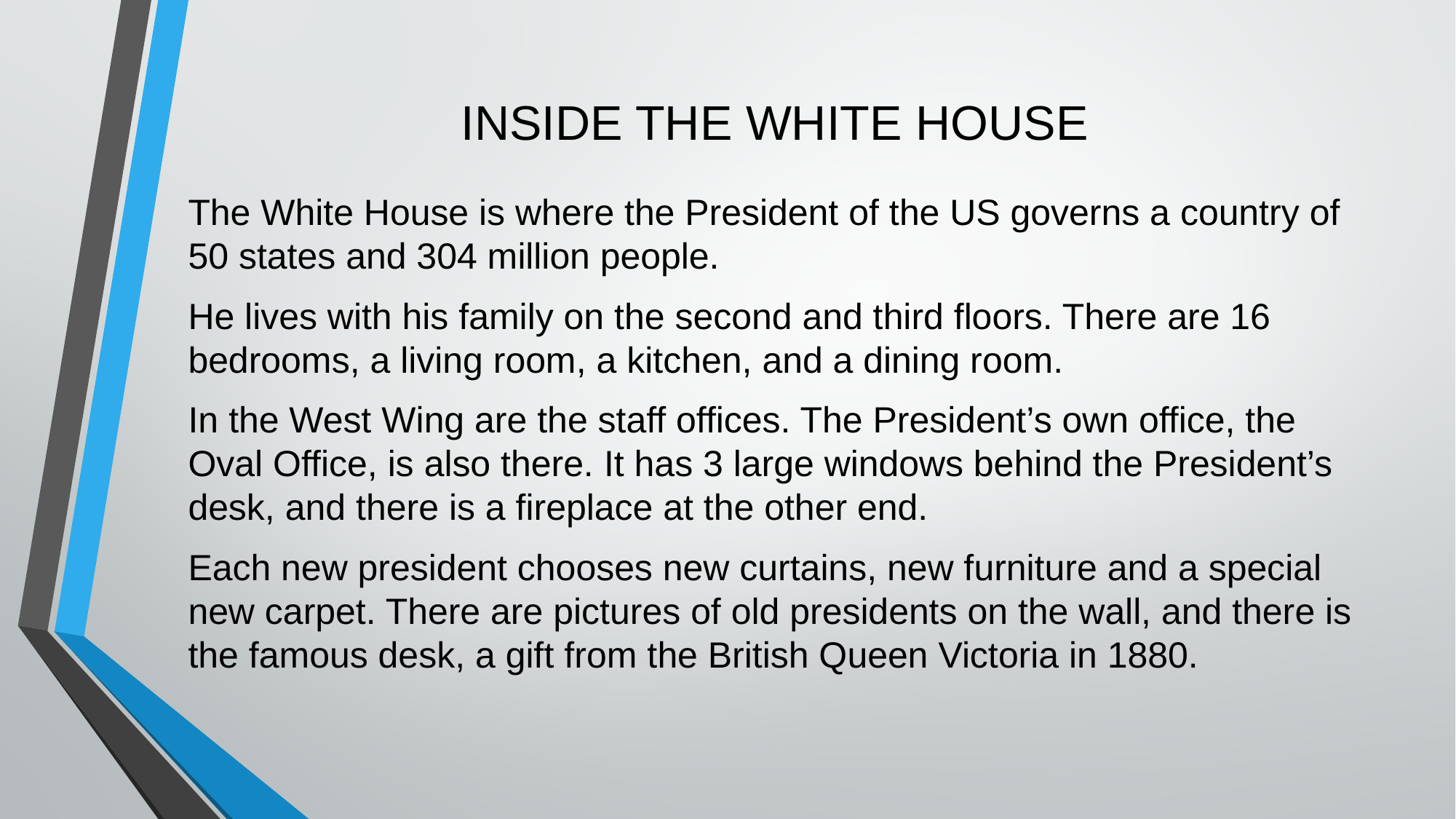

# INSIDE THE WHITE HOUSE
The White House is where the President of the US governs a country of 50 states and 304 million people.
He lives with his family on the second and third floors. There are 16 bedrooms, a living room, a kitchen, and a dining room.
In the West Wing are the staff offices. The President’s own office, the Oval Office, is also there. It has 3 large windows behind the President’s desk, and there is a fireplace at the other end.
Each new president chooses new curtains, new furniture and a special new carpet. There are pictures of old presidents on the wall, and there is the famous desk, a gift from the British Queen Victoria in 1880.